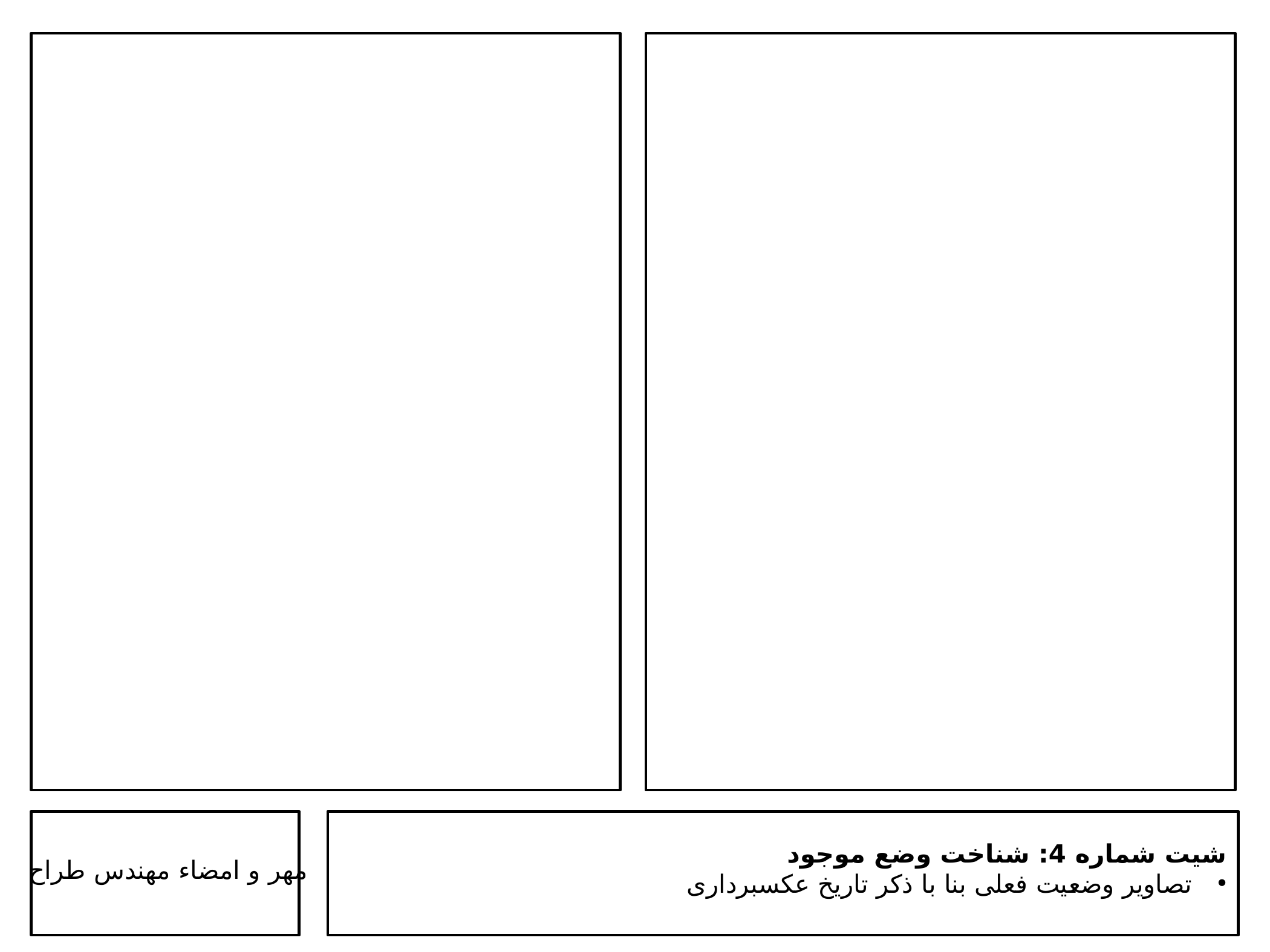

شیت شماره 4: شناخت وضع موجود
تصاویر وضعیت فعلی بنا با ذکر تاریخ عکسبرداری
مهر و امضاء مهندس طراح